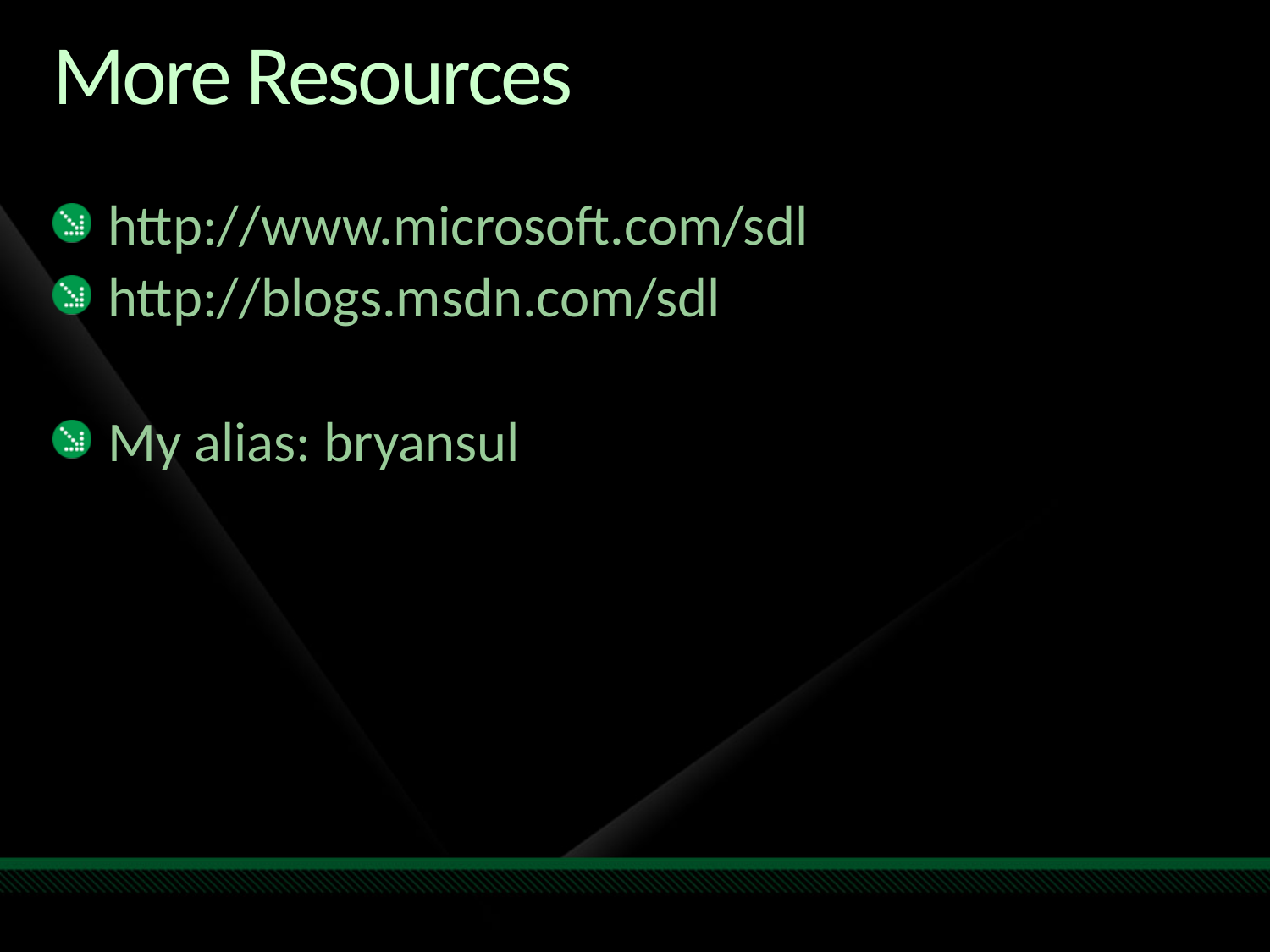

# More Resources
http://www.microsoft.com/sdl
http://blogs.msdn.com/sdl

My alias: bryansul